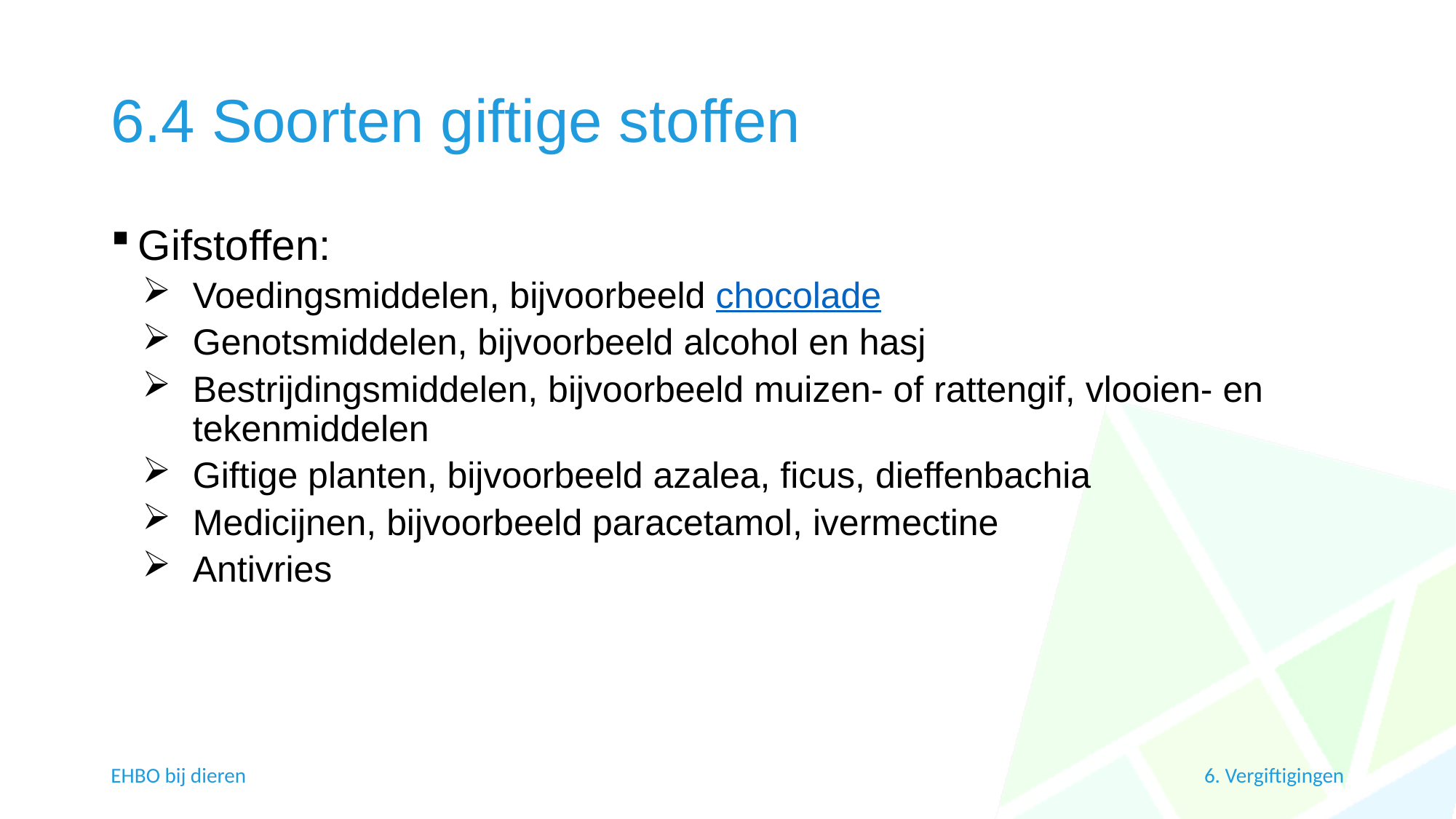

# 6.4 Soorten giftige stoffen
Gifstoffen:
Voedingsmiddelen, bijvoorbeeld chocolade
Genotsmiddelen, bijvoorbeeld alcohol en hasj
Bestrijdingsmiddelen, bijvoorbeeld muizen- of rattengif, vlooien- en tekenmiddelen
Giftige planten, bijvoorbeeld azalea, ficus, dieffenbachia
Medicijnen, bijvoorbeeld paracetamol, ivermectine
Antivries

EHBO bij dieren
6. Vergiftigingen